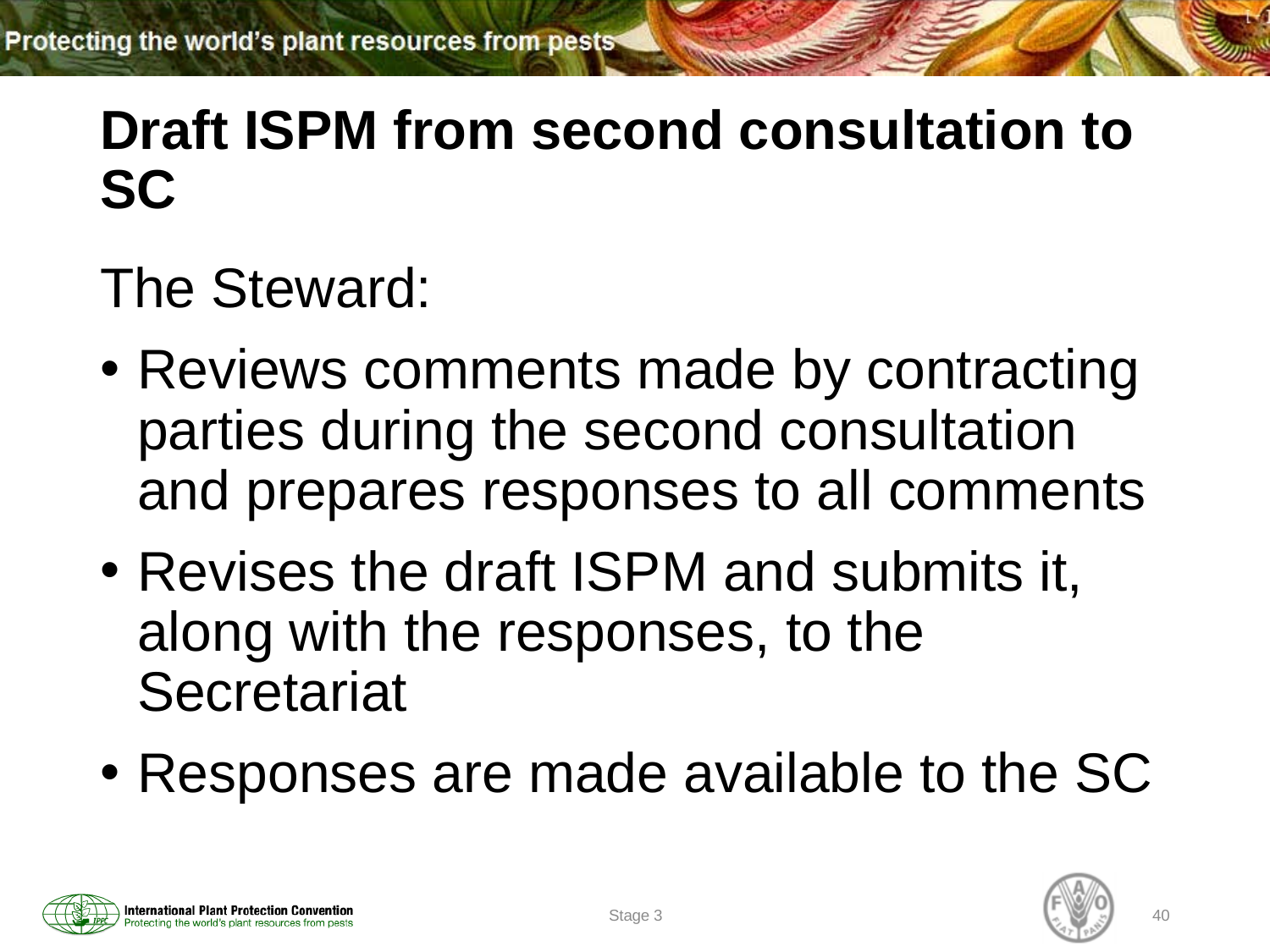

# Draft ISPM from second consultation to SC
The Steward:
Reviews comments made by contracting parties during the second consultation and prepares responses to all comments
Revises the draft ISPM and submits it, along with the responses, to the Secretariat
Responses are made available to the SC
Stage 3
40